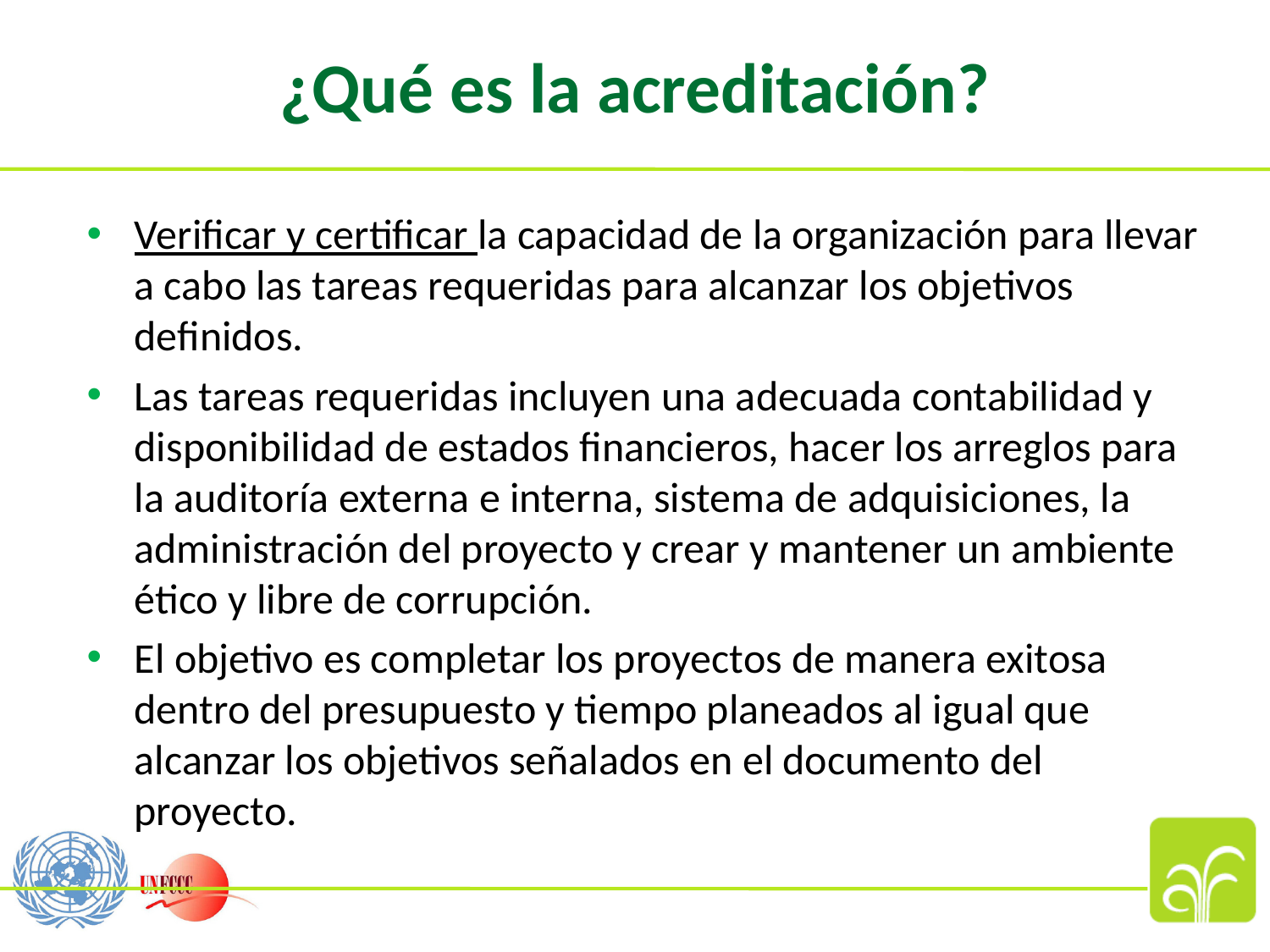

# ¿Qué es la acreditación?
Verificar y certificar la capacidad de la organización para llevar a cabo las tareas requeridas para alcanzar los objetivos definidos.
Las tareas requeridas incluyen una adecuada contabilidad y disponibilidad de estados financieros, hacer los arreglos para la auditoría externa e interna, sistema de adquisiciones, la administración del proyecto y crear y mantener un ambiente ético y libre de corrupción.
El objetivo es completar los proyectos de manera exitosa dentro del presupuesto y tiempo planeados al igual que alcanzar los objetivos señalados en el documento del proyecto.